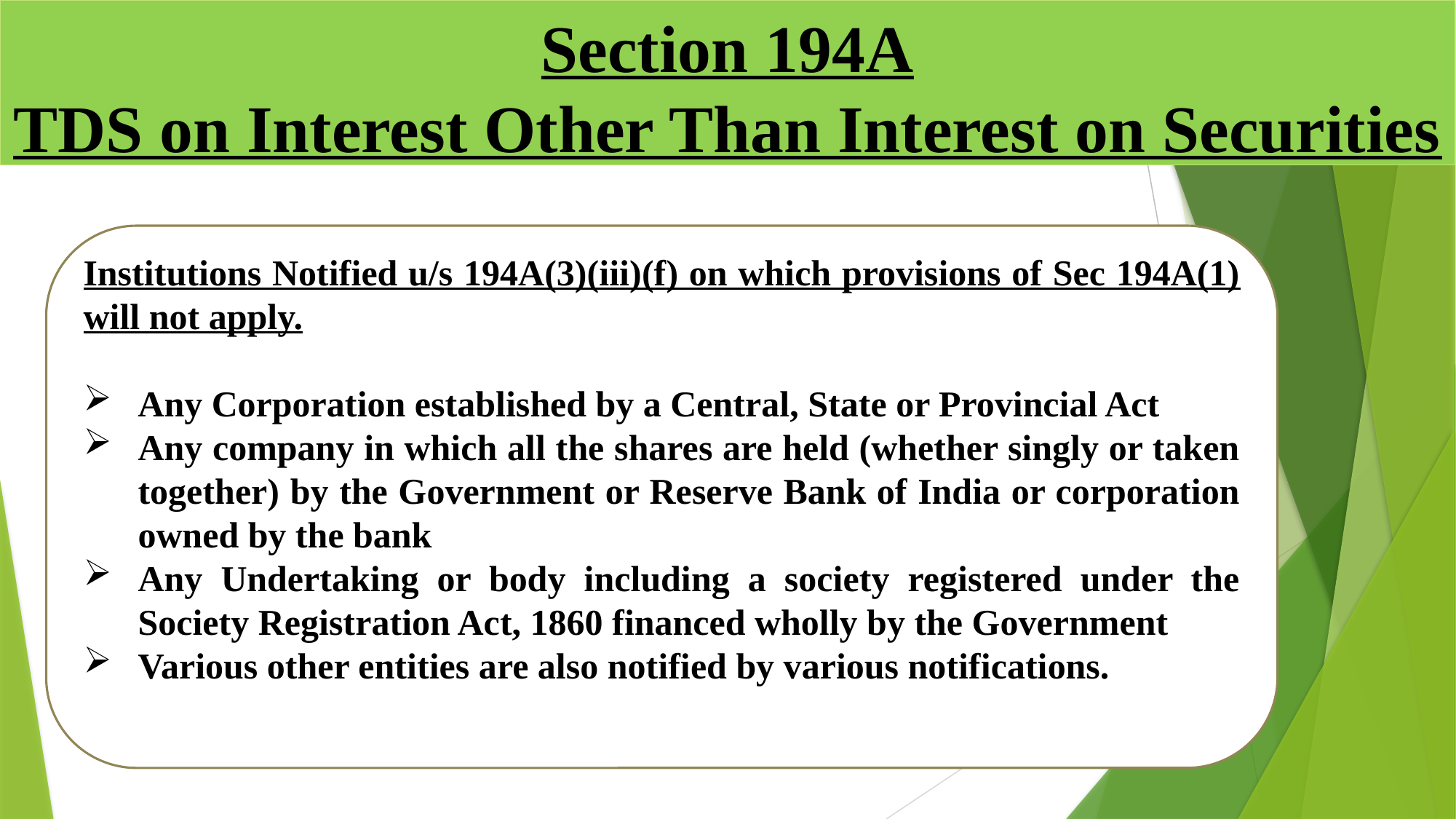

# Section 194A TDS on Interest Other Than Interest on Securities
Institutions Notified u/s 194A(3)(iii)(f) on which provisions of Sec 194A(1) will not apply.

Any Corporation established by a Central, State or Provincial Act
Any company in which all the shares are held (whether singly or taken together) by the Government or Reserve Bank of India or corporation owned by the bank
Any Undertaking or body including a society registered under the Society Registration Act, 1860 financed wholly by the Government
Various other entities are also notified by various notifications.